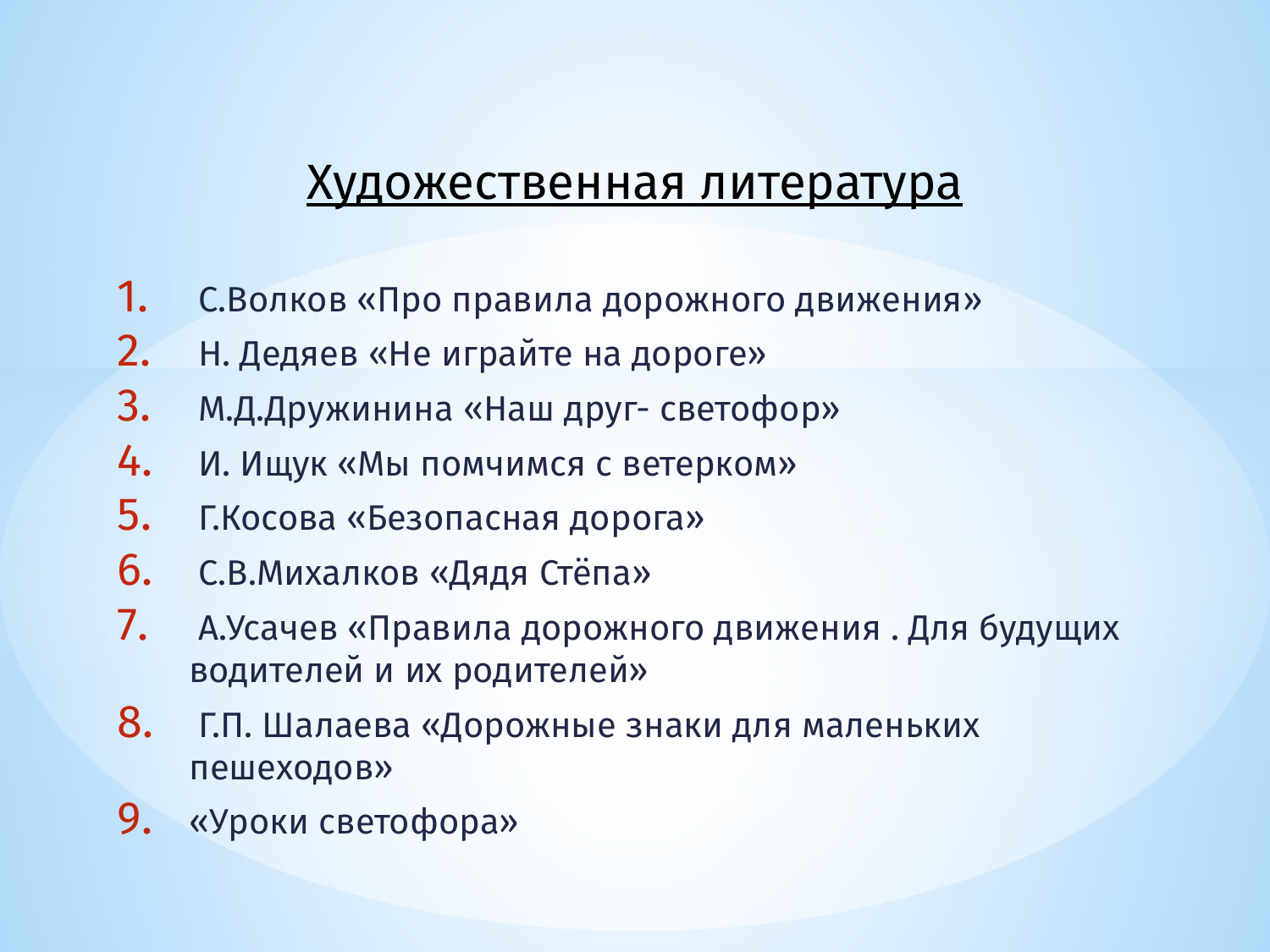

Художественная литература

 С.Волков «Про правила дорожного движения»
 Н. Дедяев «Не играйте на дороге»
 М.Д.Дружинина «Наш друг- светофор»
 И. Ищук «Мы помчимся с ветерком»
 Г.Косова «Безопасная дорога»
 С.В.Михалков «Дядя Стёпа»
 А.Усачев «Правила дорожного движения . Для будущих водителей и их родителей»
 Г.П. Шалаева «Дорожные знаки для маленьких пешеходов»
«Уроки светофора»